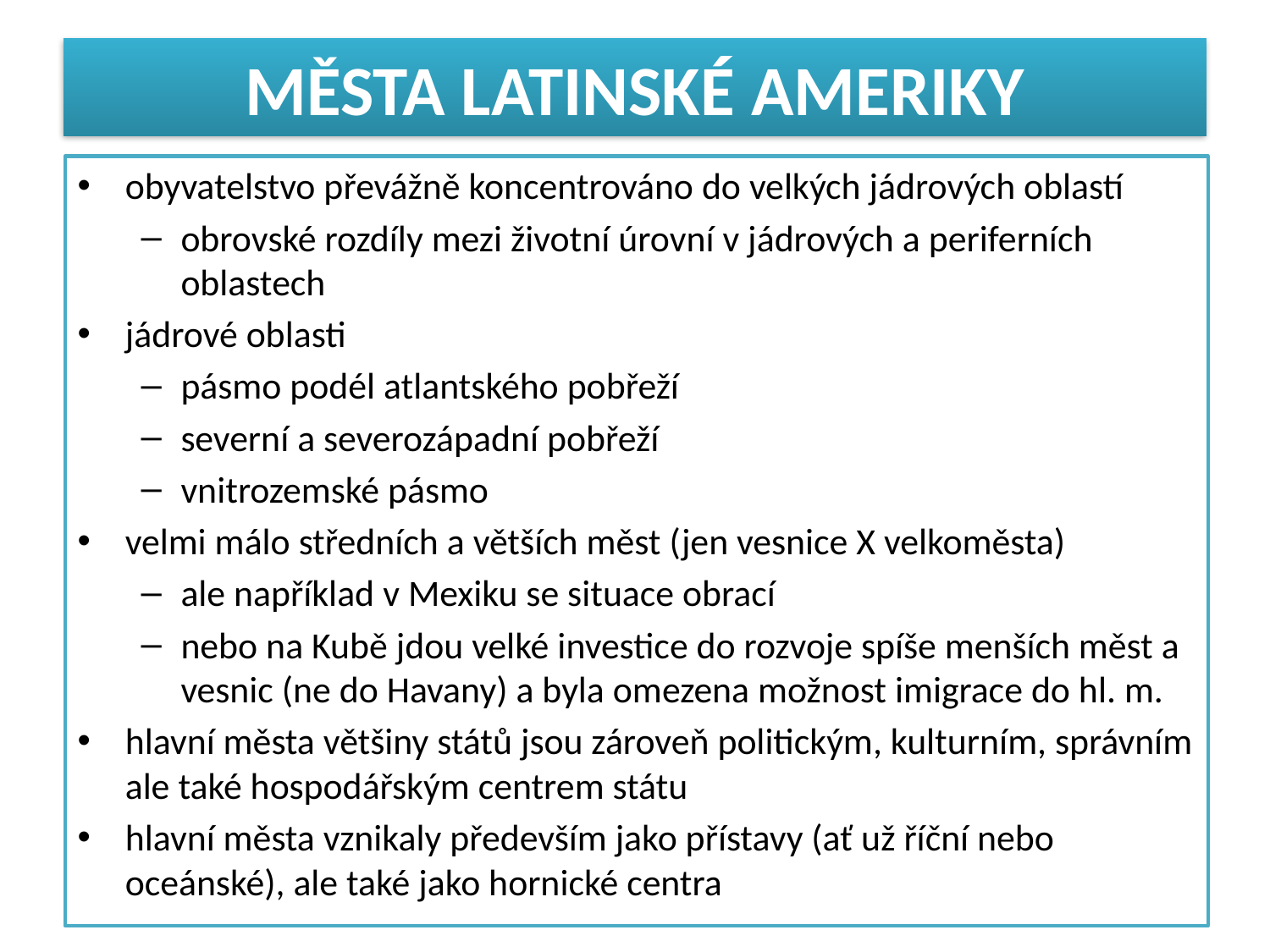

# MĚSTA LATINSKÉ AMERIKY
obyvatelstvo převážně koncentrováno do velkých jádrových oblastí
obrovské rozdíly mezi životní úrovní v jádrových a periferních oblastech
jádrové oblasti
pásmo podél atlantského pobřeží
severní a severozápadní pobřeží
vnitrozemské pásmo
velmi málo středních a větších měst (jen vesnice X velkoměsta)
ale například v Mexiku se situace obrací
nebo na Kubě jdou velké investice do rozvoje spíše menších měst a vesnic (ne do Havany) a byla omezena možnost imigrace do hl. m.
hlavní města většiny států jsou zároveň politickým, kulturním, správním ale také hospodářským centrem státu
hlavní města vznikaly především jako přístavy (ať už říční nebo oceánské), ale také jako hornické centra